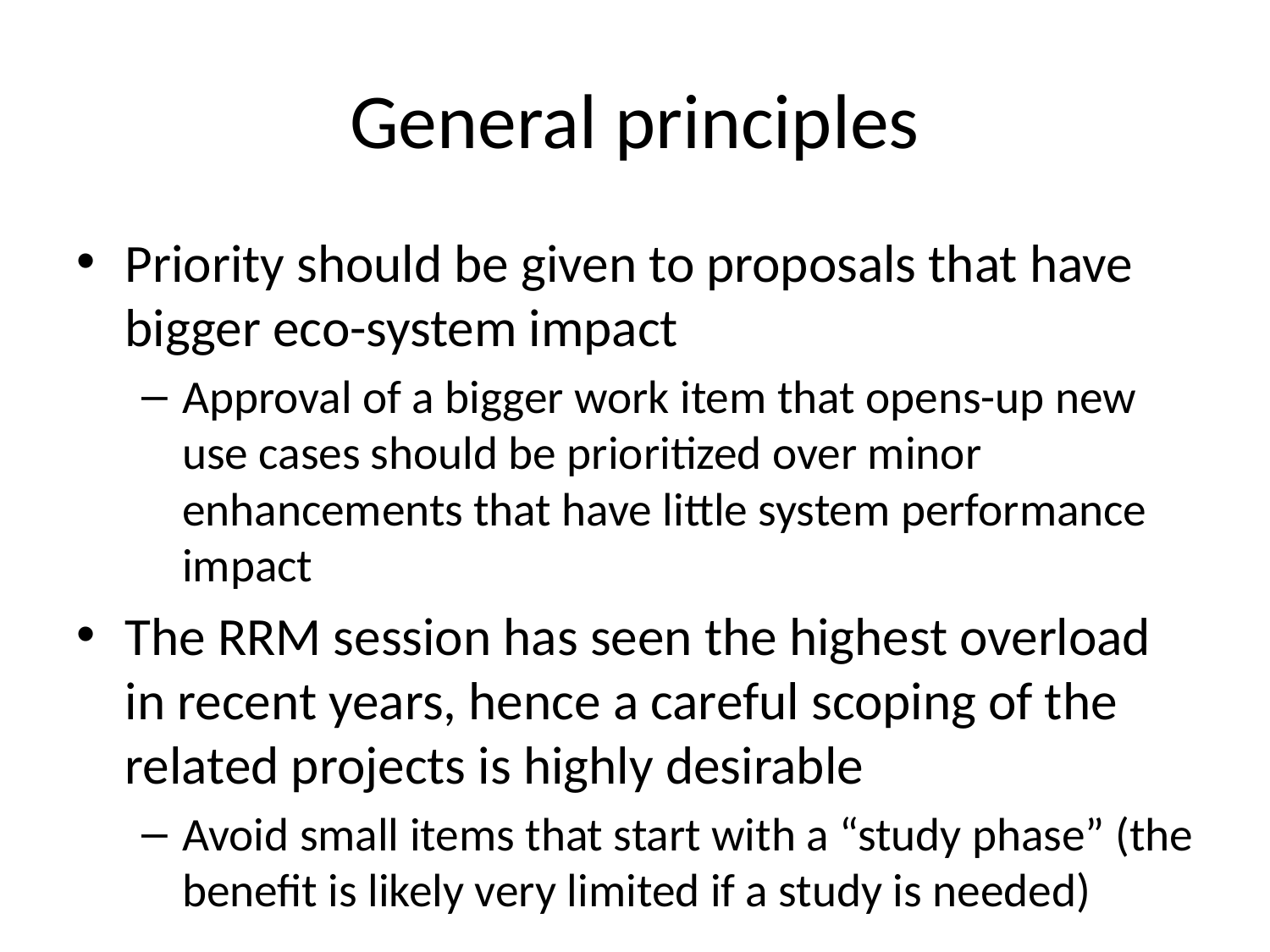

# General principles
Priority should be given to proposals that have bigger eco-system impact
Approval of a bigger work item that opens-up new use cases should be prioritized over minor enhancements that have little system performance impact
The RRM session has seen the highest overload in recent years, hence a careful scoping of the related projects is highly desirable
Avoid small items that start with a “study phase” (the benefit is likely very limited if a study is needed)